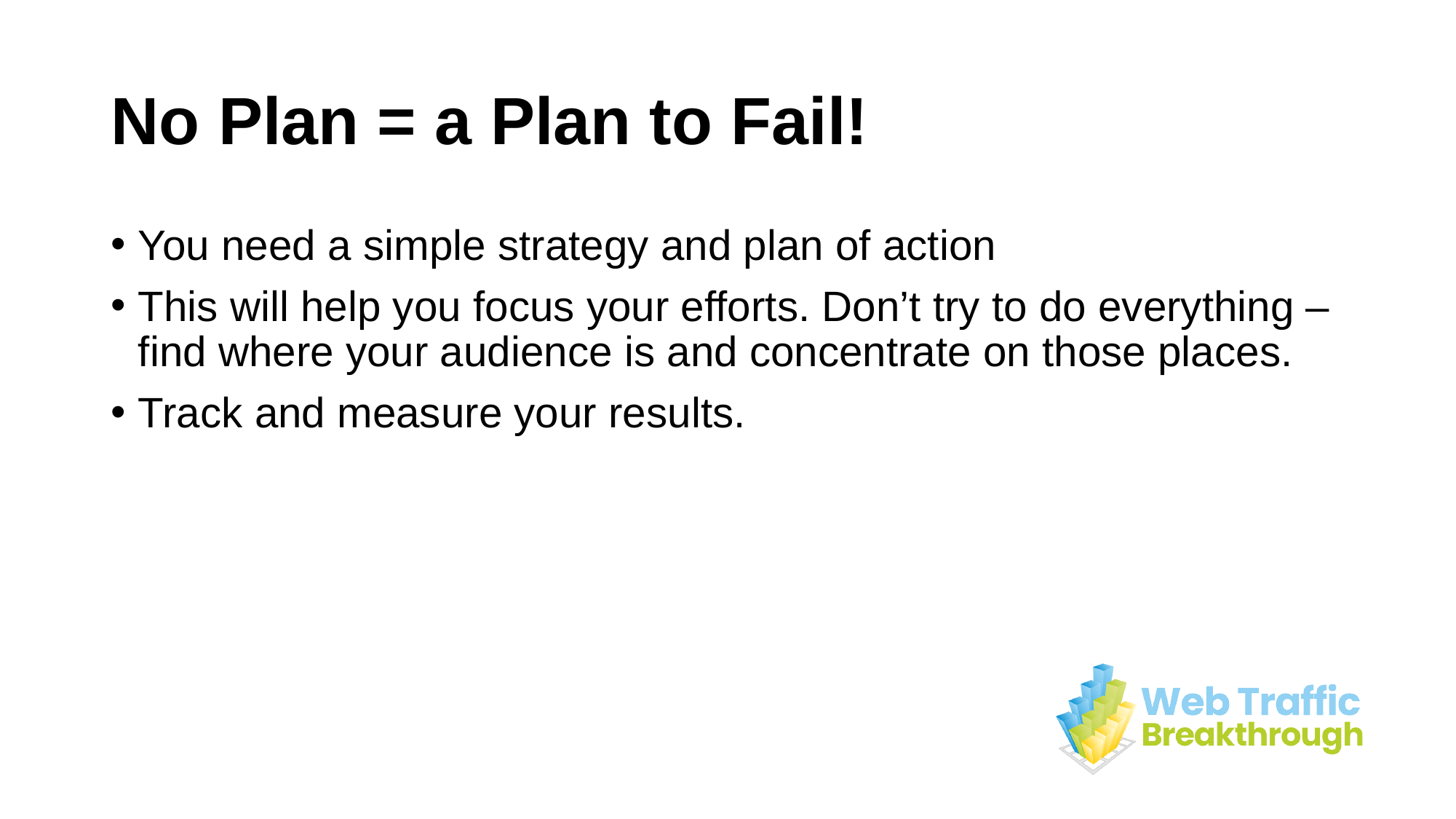

# No Plan = a Plan to Fail!
You need a simple strategy and plan of action
This will help you focus your efforts. Don’t try to do everything – find where your audience is and concentrate on those places.
Track and measure your results.